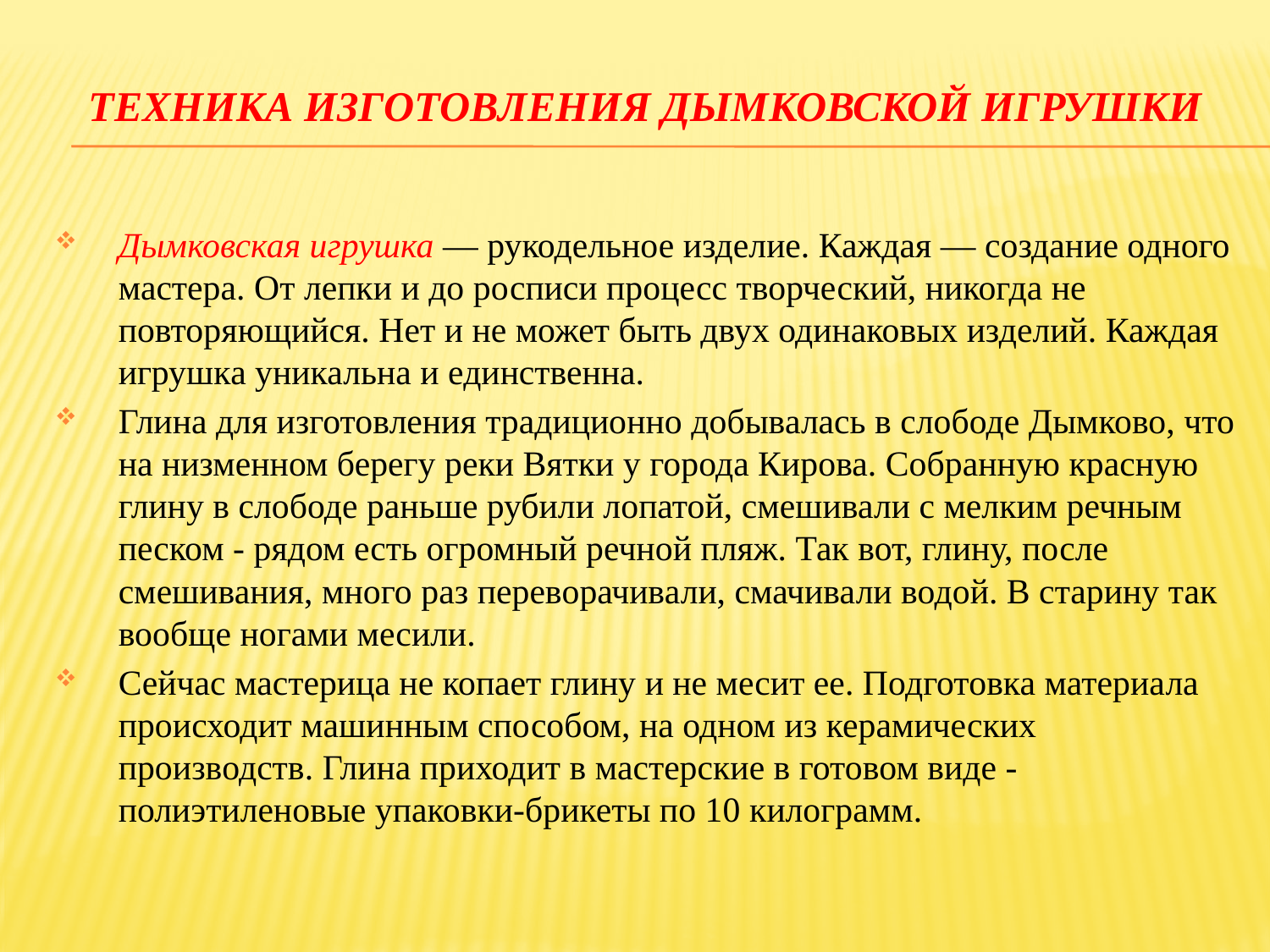

# Техника изготовления дымковской игрушки
Дымковская игрушка — рукодельное изделие. Каждая — создание одного мастера. От лепки и до росписи процесс творческий, никогда не повторяющийся. Нет и не может быть двух одинаковых изделий. Каждая игрушка уникальна и единственна.
Глина для изготовления традиционно добывалась в слободе Дымково, что на низменном берегу реки Вятки у города Кирова. Собранную красную глину в слободе раньше рубили лопатой, смешивали с мелким речным песком - рядом есть огромный речной пляж. Так вот, глину, после смешивания, много раз переворачивали, смачивали водой. В старину так вообще ногами месили.
Сейчас мастерица не копает глину и не месит ее. Подготовка материала происходит машинным способом, на одном из керамических производств. Глина приходит в мастерские в готовом виде - полиэтиленовые упаковки-брикеты по 10 килограмм.